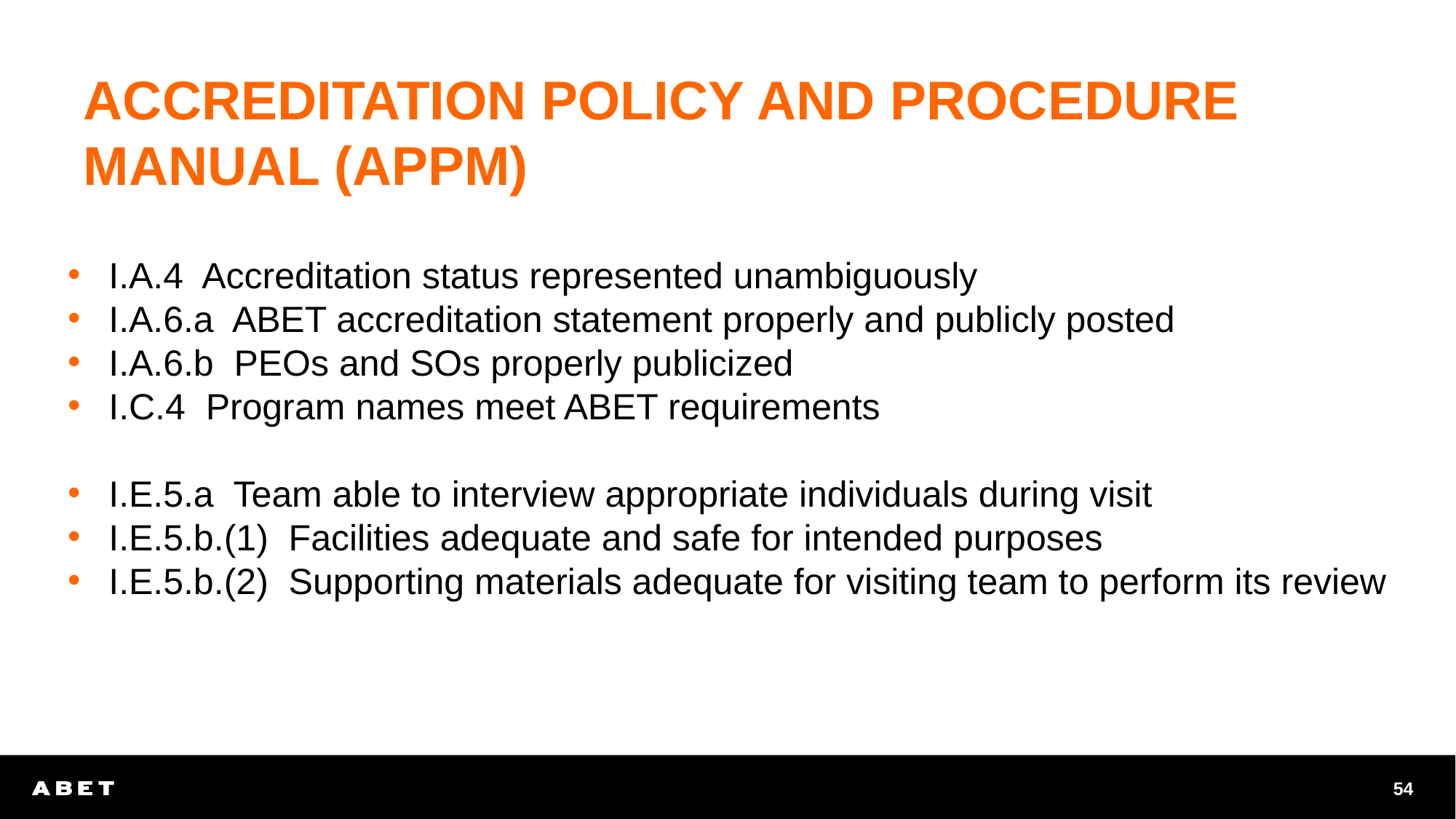

# ACCREDITATION POLICY AND PROCEDURE MANUAL (APPM)
I.A.4  Accreditation status represented unambiguously
I.A.6.a  ABET accreditation statement properly and publicly posted
I.A.6.b  PEOs and SOs properly publicized
I.C.4  Program names meet ABET requirements

I.E.5.a  Team able to interview appropriate individuals during visit
I.E.5.b.(1)  Facilities adequate and safe for intended purposes
I.E.5.b.(2)  Supporting materials adequate for visiting team to perform its review